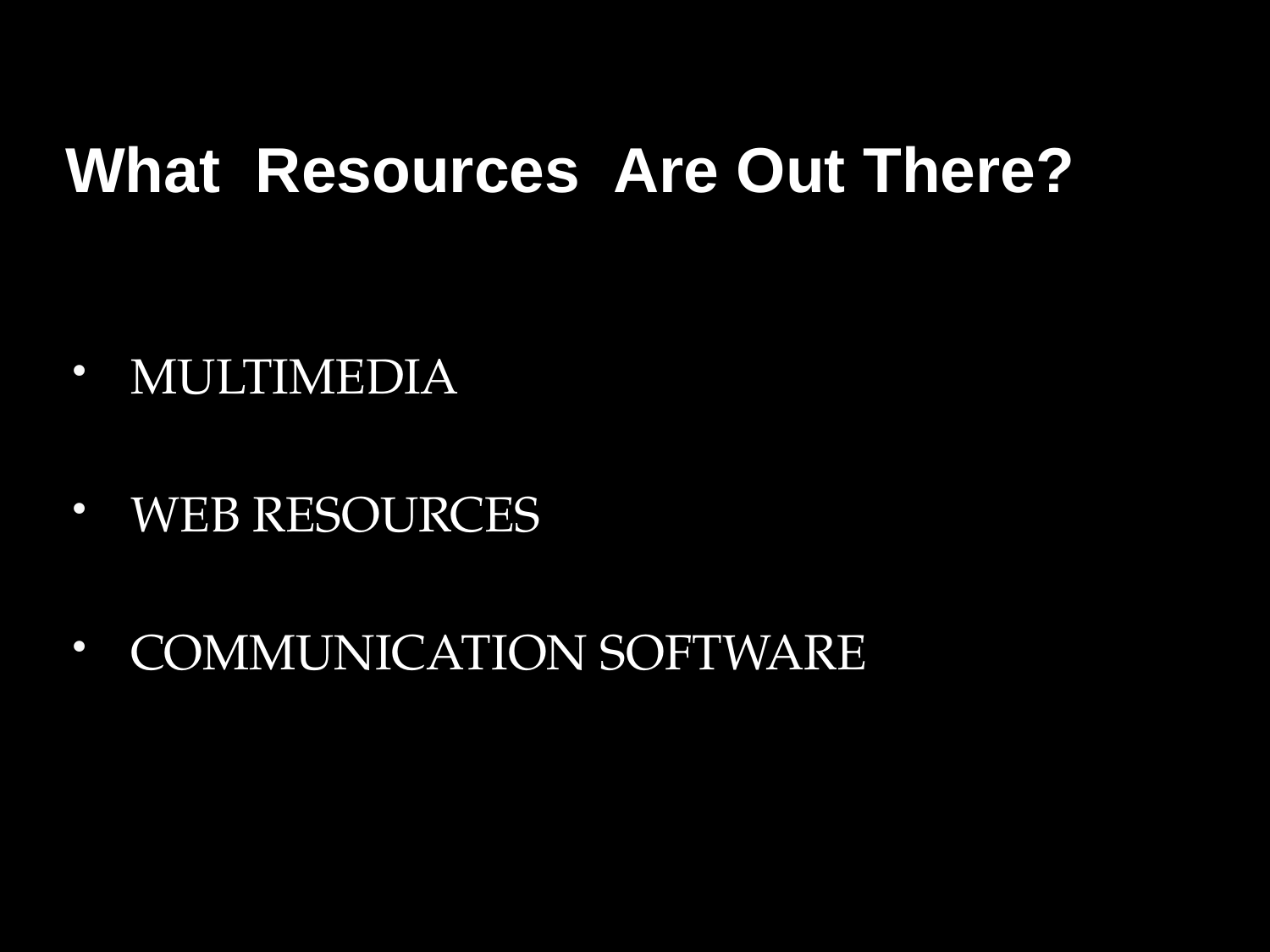

# What  Resources  Are Out There?
MULTIMEDIA

WEB RESOURCES

COMMUNICATION SOFTWARE